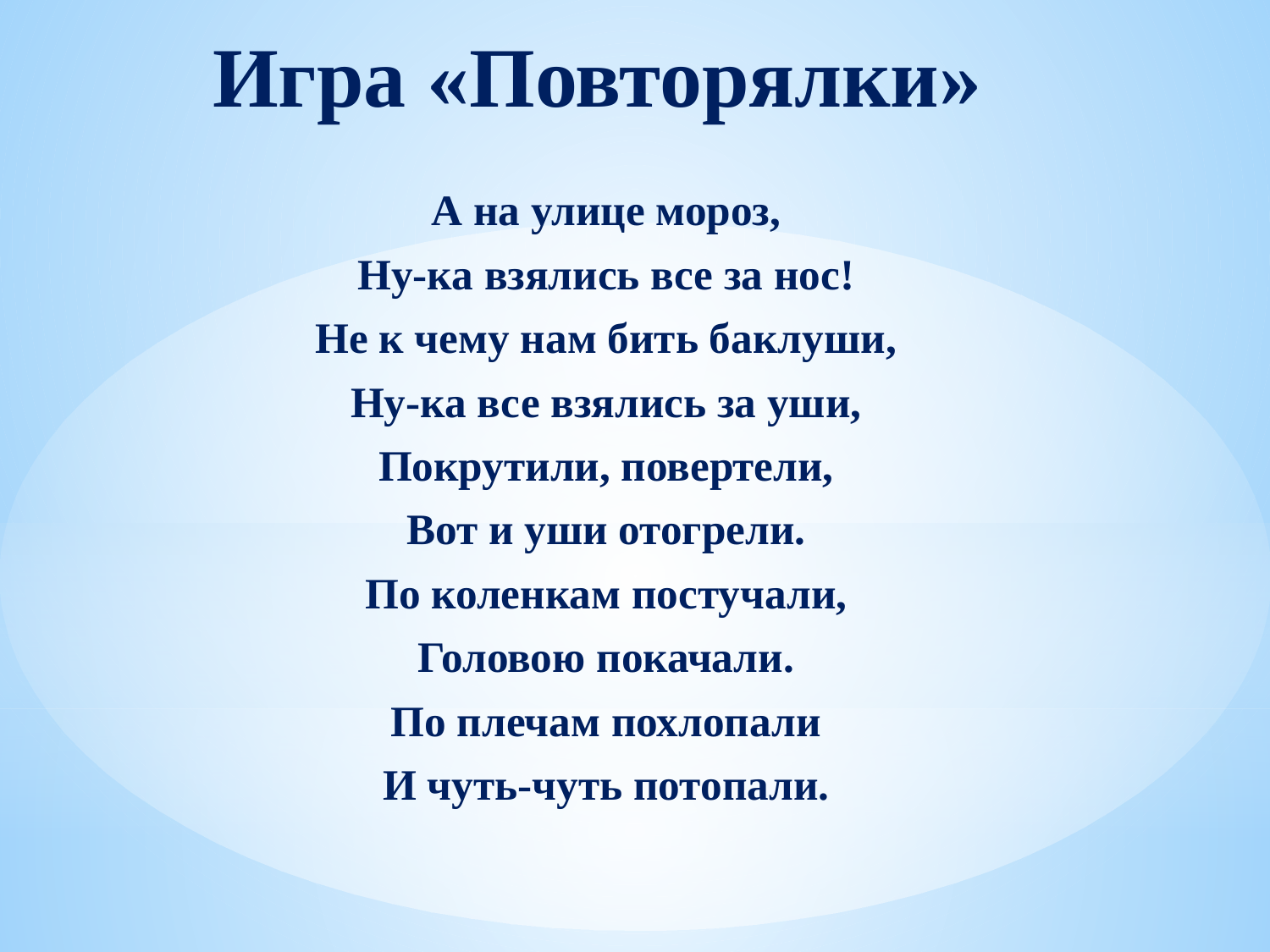

# Игра «Повторялки»
А на улице мороз,
Ну-ка взялись все за нос!
Не к чему нам бить баклуши,
Ну-ка все взялись за уши,
Покрутили, повертели,
Вот и уши отогрели.
По коленкам постучали,
Головою покачали.
По плечам похлопали
И чуть-чуть потопали.